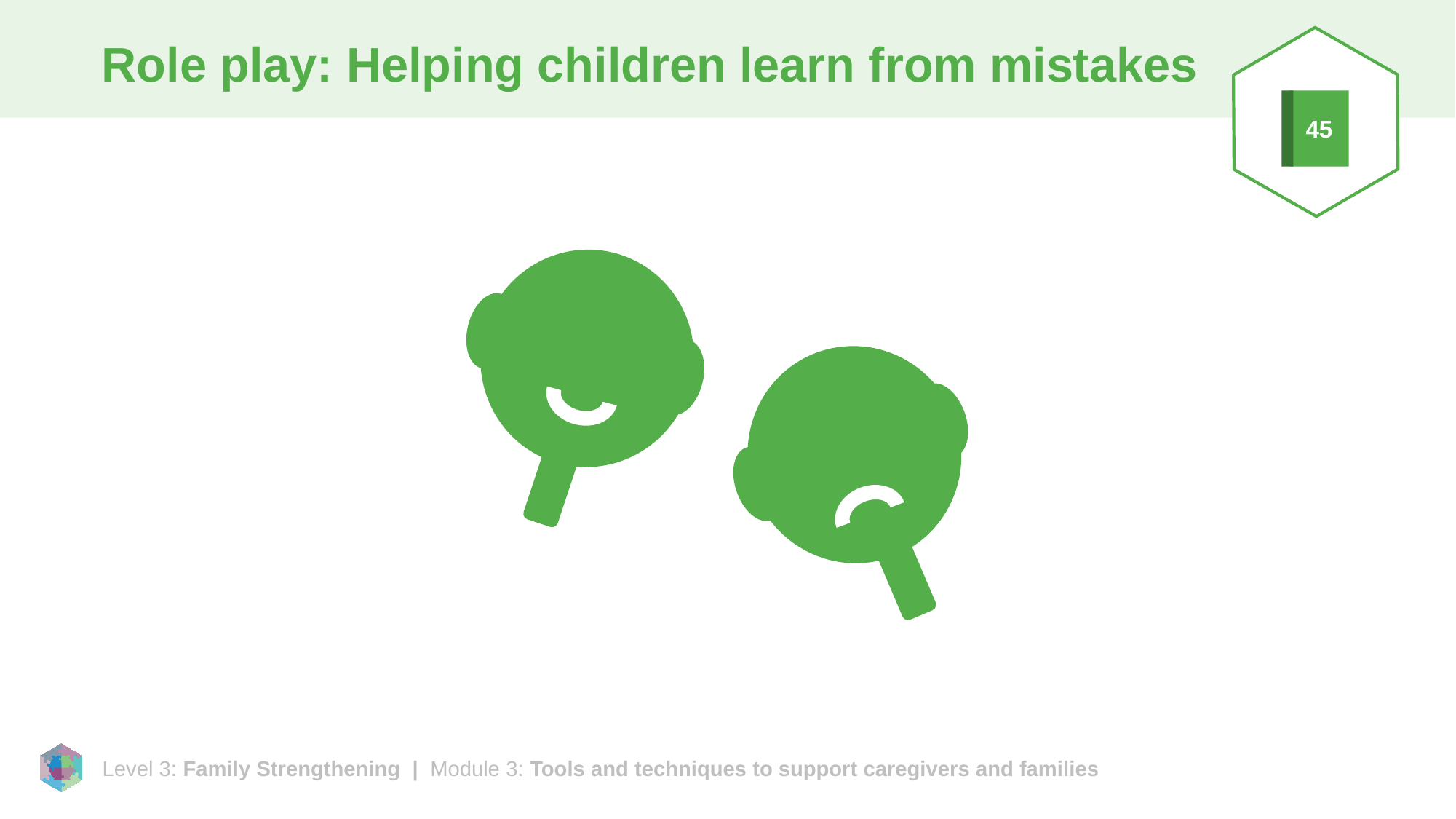

# Role play: Helping children learn from mistakes

45